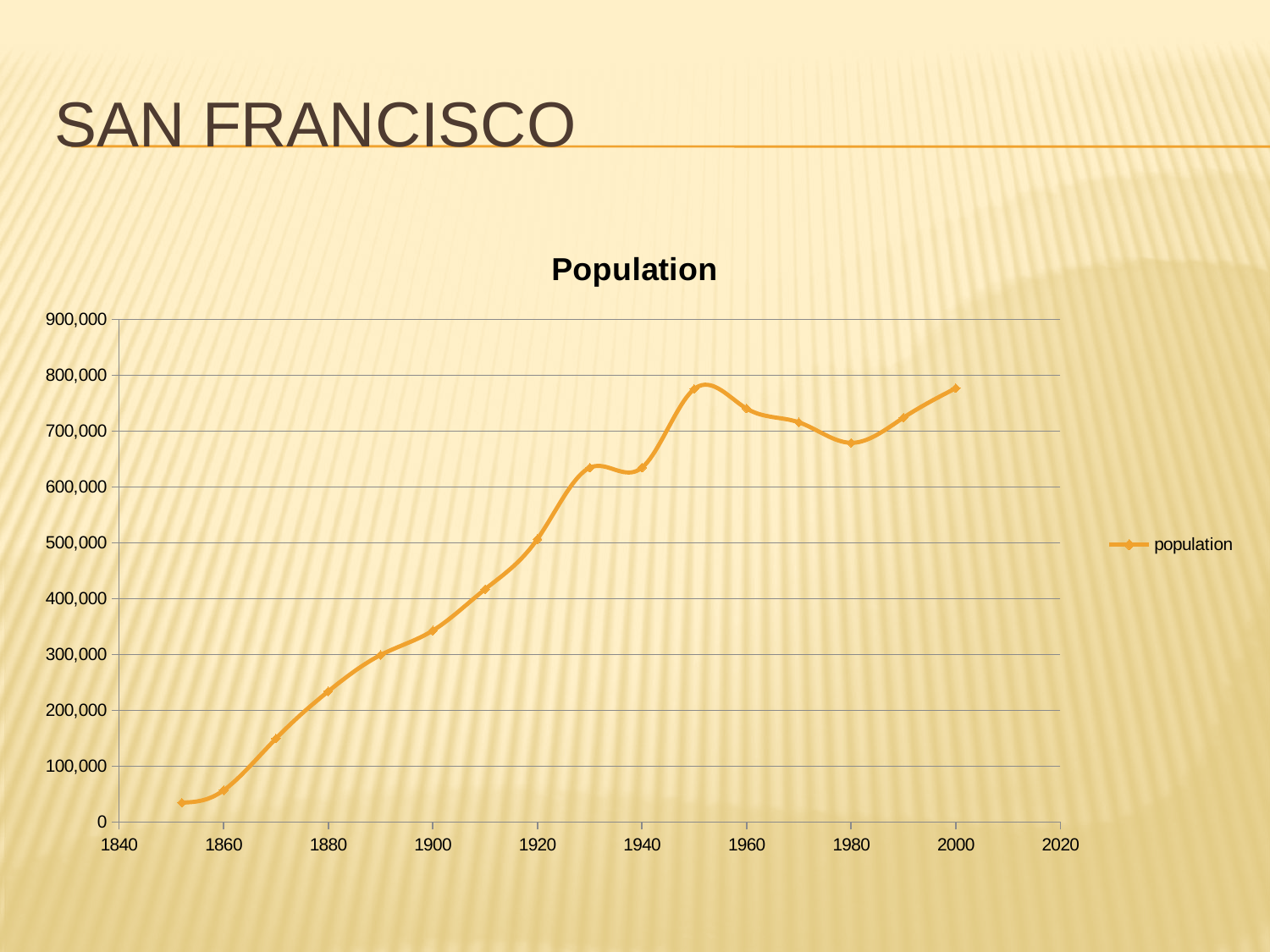

# San Francisco

### Chart: Population

| Category | population |
|---|---|